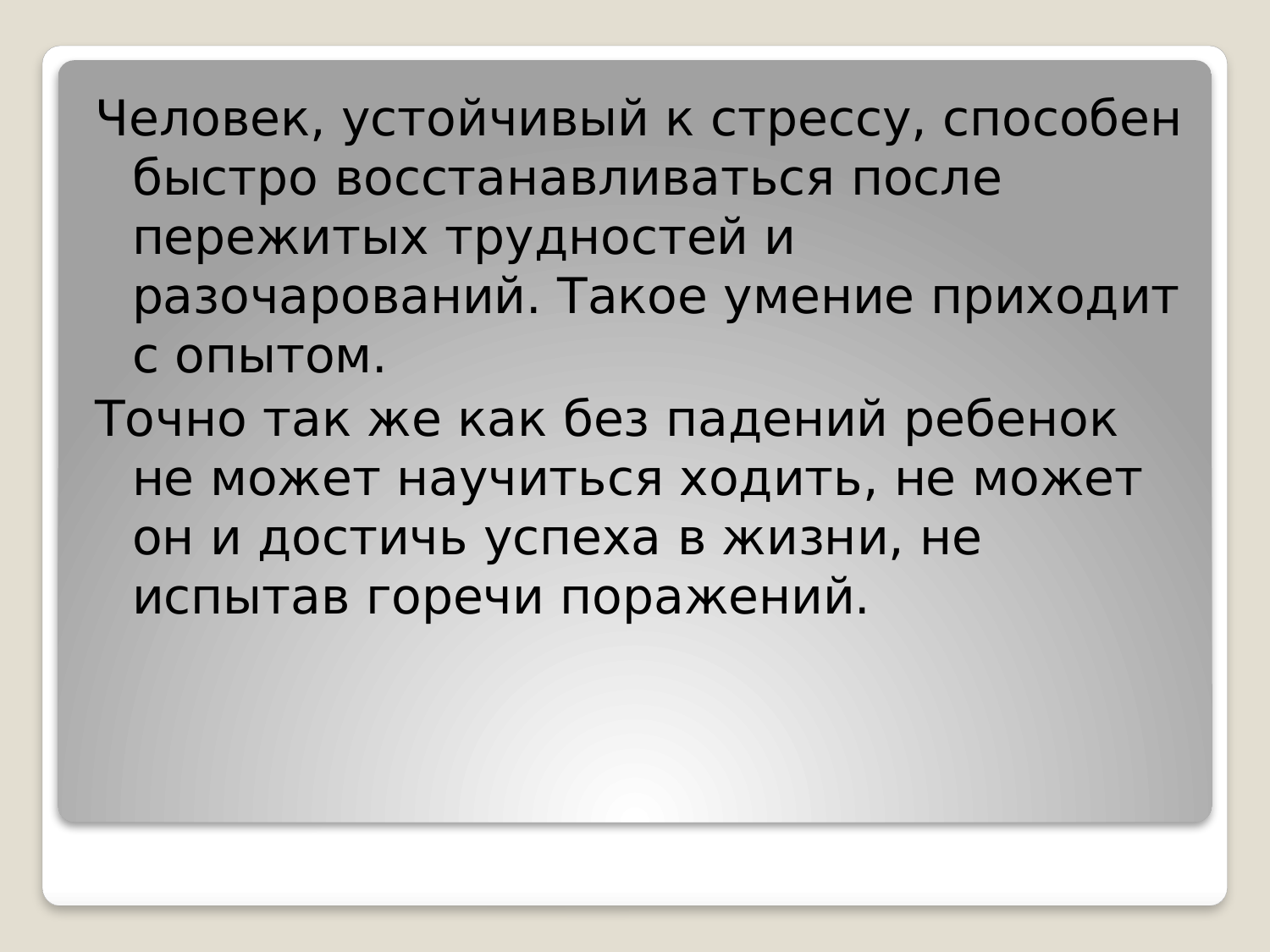

Человек, устойчивый к стрессу, способен быстро восстанавливаться после пережитых трудностей и разочарований. Такое умение приходит с опытом.
Точно так же как без падений ребенок не может научиться ходить, не может он и достичь успеха в жизни, не испытав горечи поражений.
#